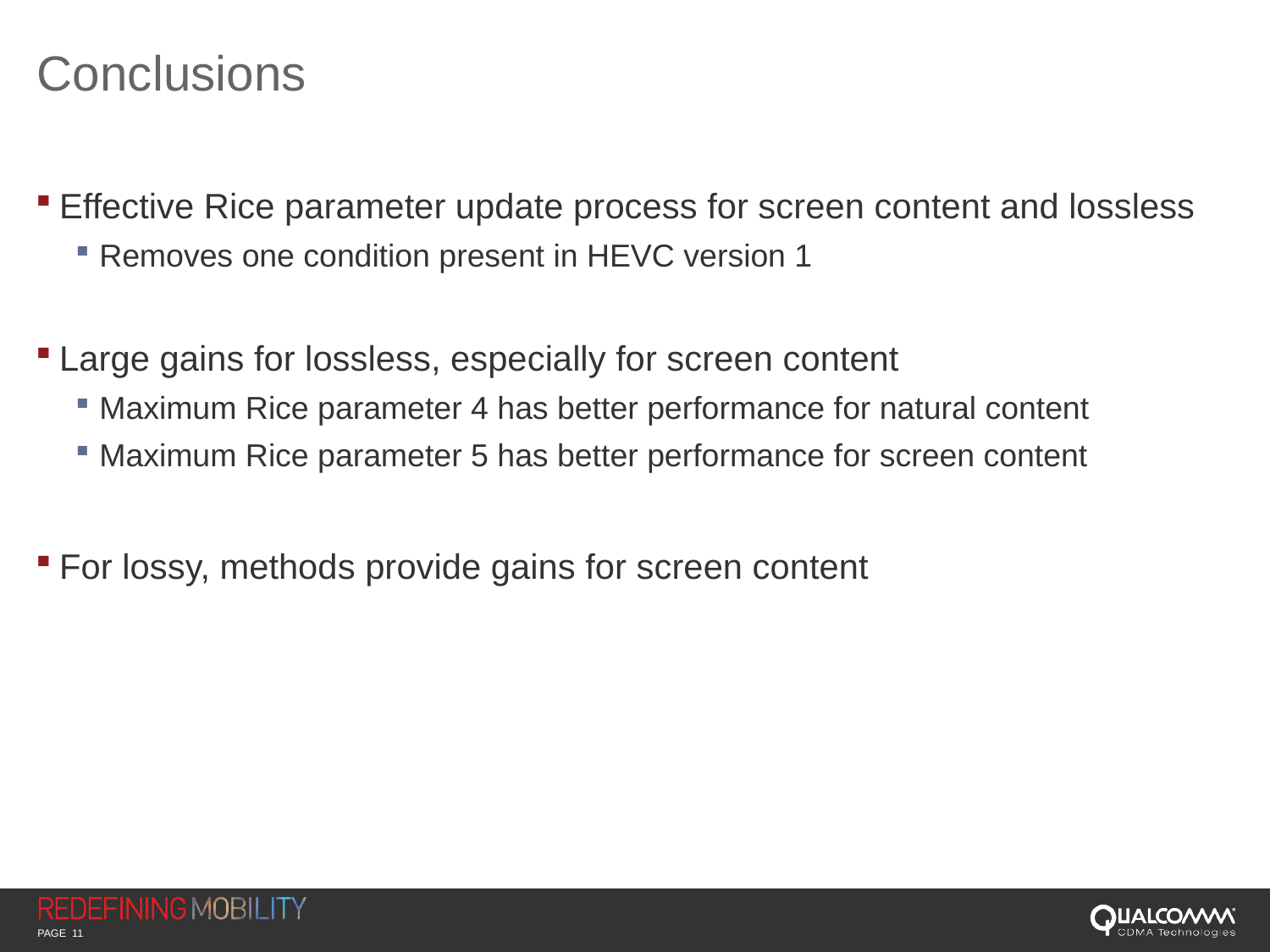

# Conclusions

Effective Rice parameter update process for screen content and lossless
Removes one condition present in HEVC version 1

Large gains for lossless, especially for screen content
Maximum Rice parameter 4 has better performance for natural content
Maximum Rice parameter 5 has better performance for screen content

For lossy, methods provide gains for screen content